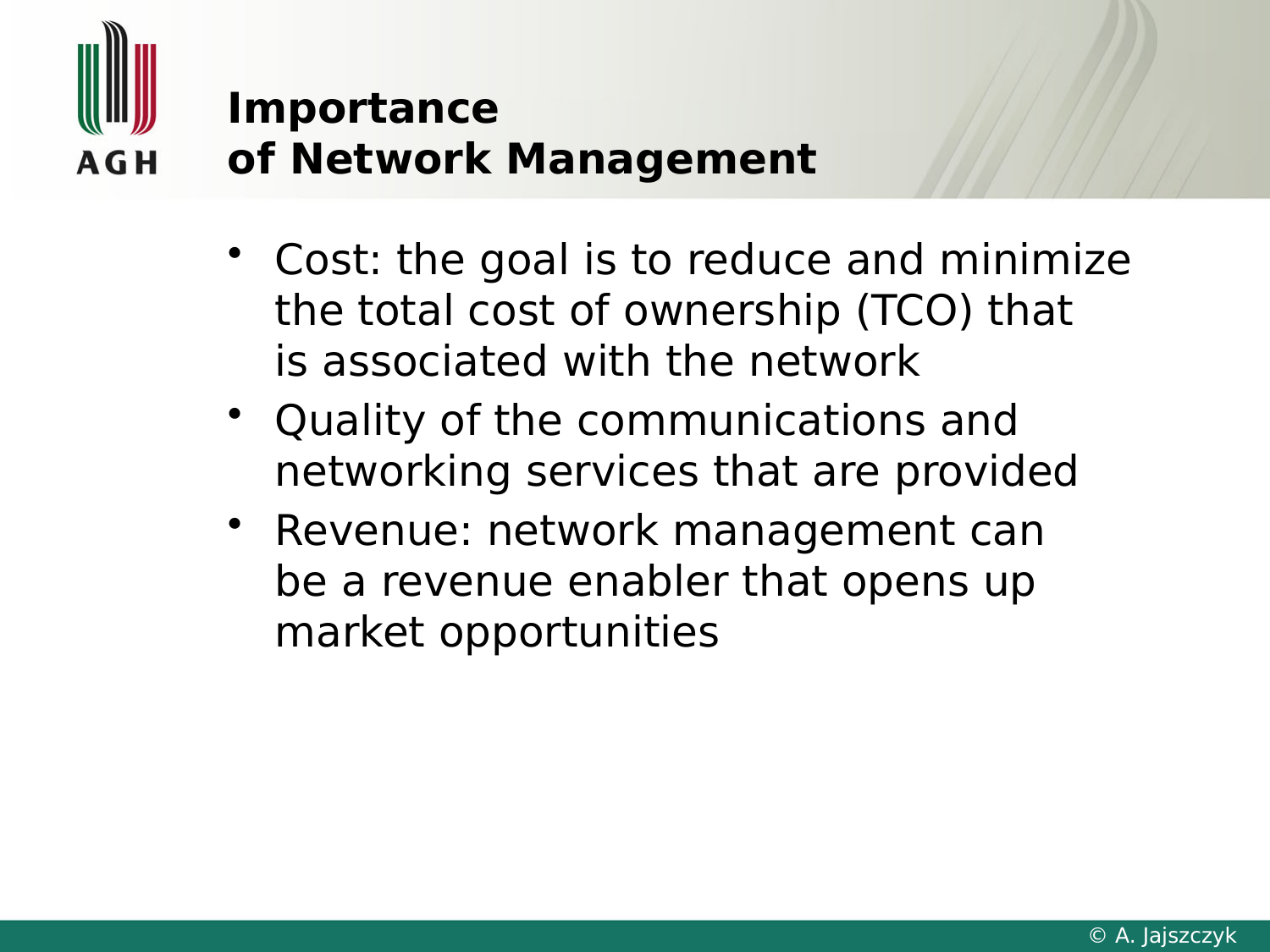

# Importance of Network Management
Cost: the goal is to reduce and minimize the total cost of ownership (TCO) that
is associated with the network
Quality of the communications and networking services that are provided
Revenue: network management can
be a revenue enabler that opens up market opportunities